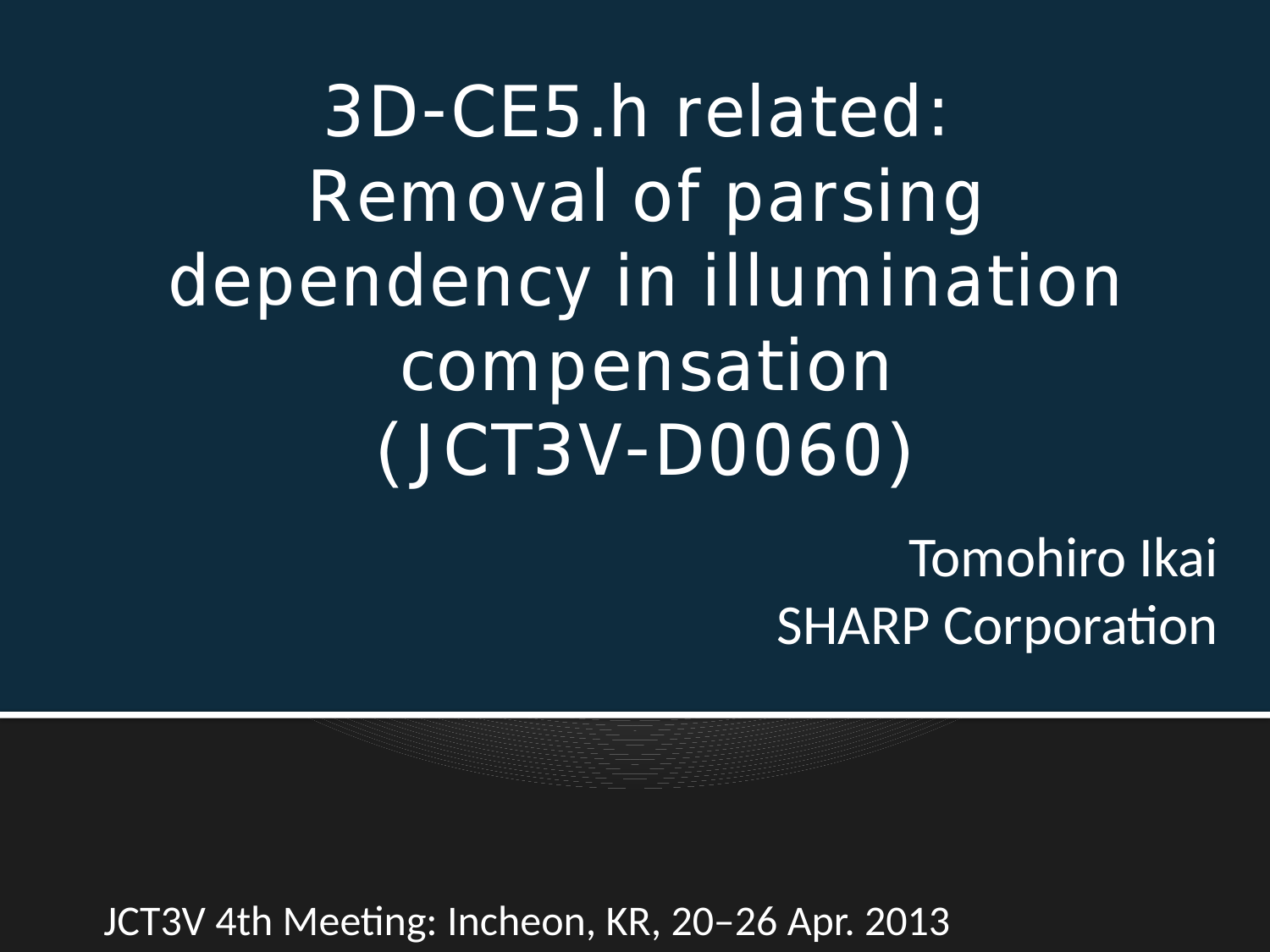

# 3D-CE5.h related: Removal of parsing dependency in illumination compensation (JCT3V-D0060)
Tomohiro Ikai
SHARP Corporation
JCT3V 4th Meeting: Incheon, KR, 20–26 Apr. 2013